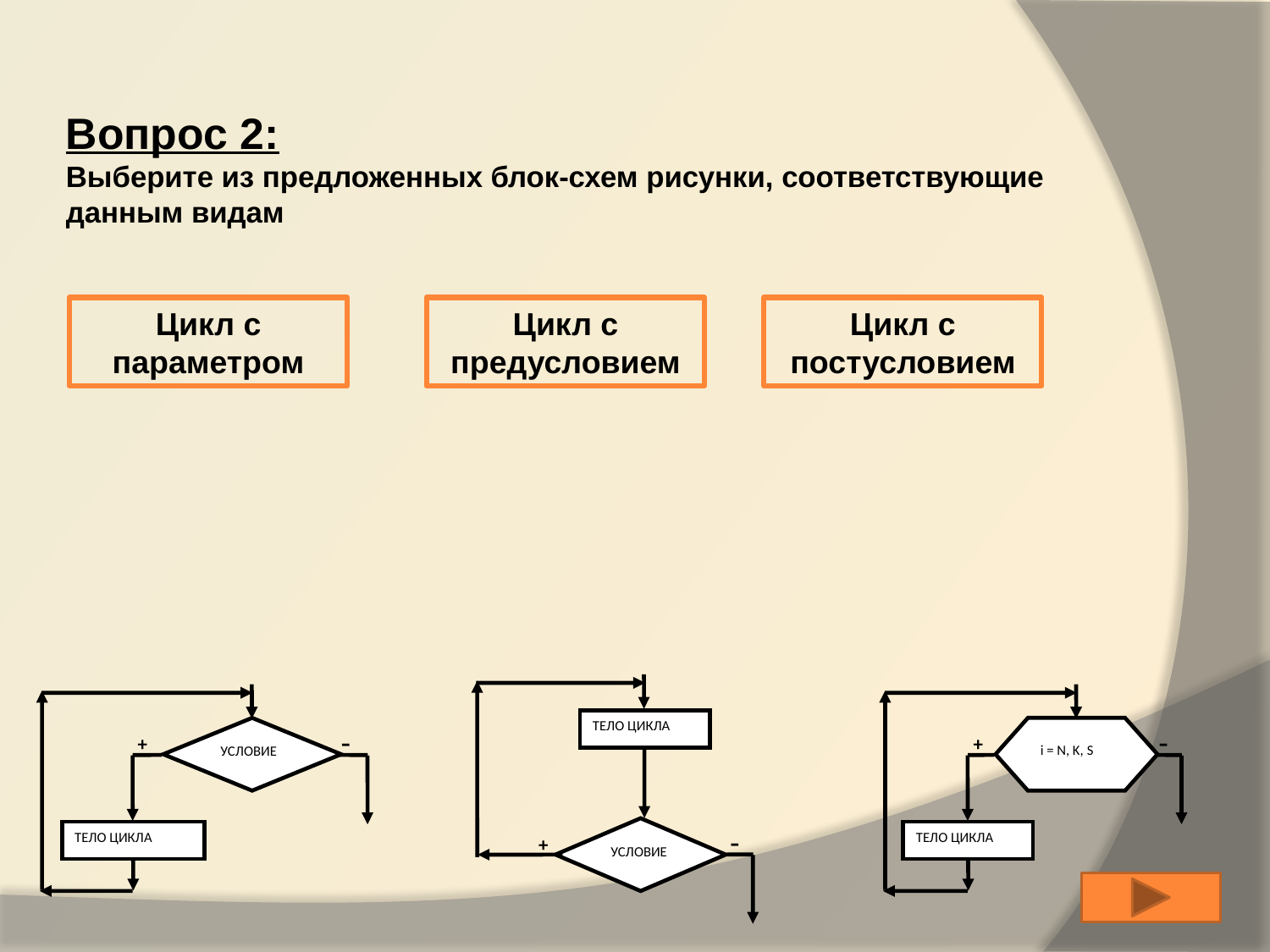

# Вопрос 2: Выберите из предложенных блок-схем рисунки, соответствующие данным видам
Цикл с параметром
Цикл с предусловием
Цикл с постусловием

ТЕЛО ЦИКЛА

-

УСЛОВИЕ
+

ТЕЛО ЦИКЛА

-

УСЛОВИЕ
+

ТЕЛО ЦИКЛА

-

i = N, K, S
+